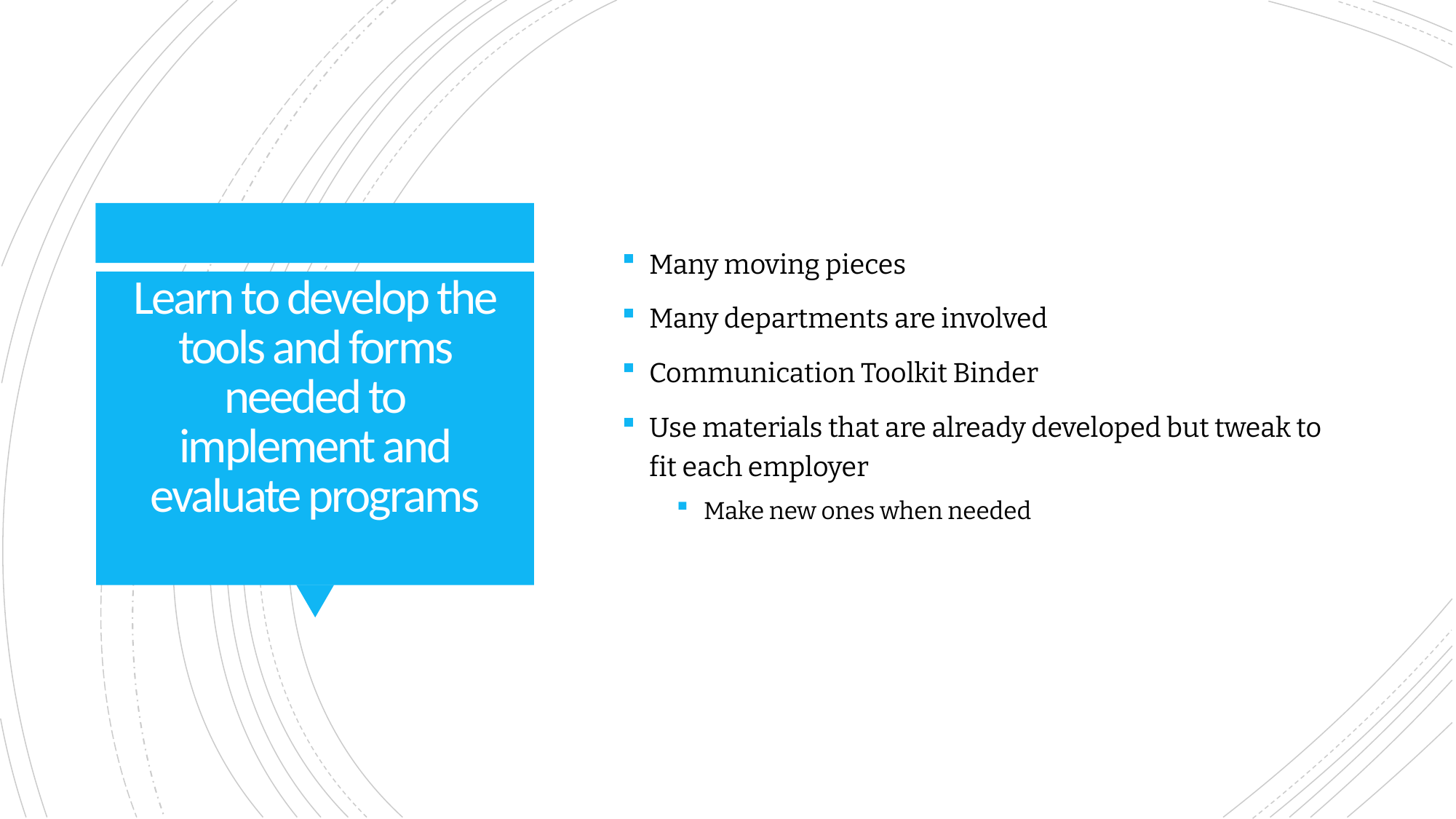

Many moving pieces
Many departments are involved
Communication Toolkit Binder
Use materials that are already developed but tweak to fit each employer
Make new ones when needed

# Learn to develop the tools and forms needed to implement and evaluate programs